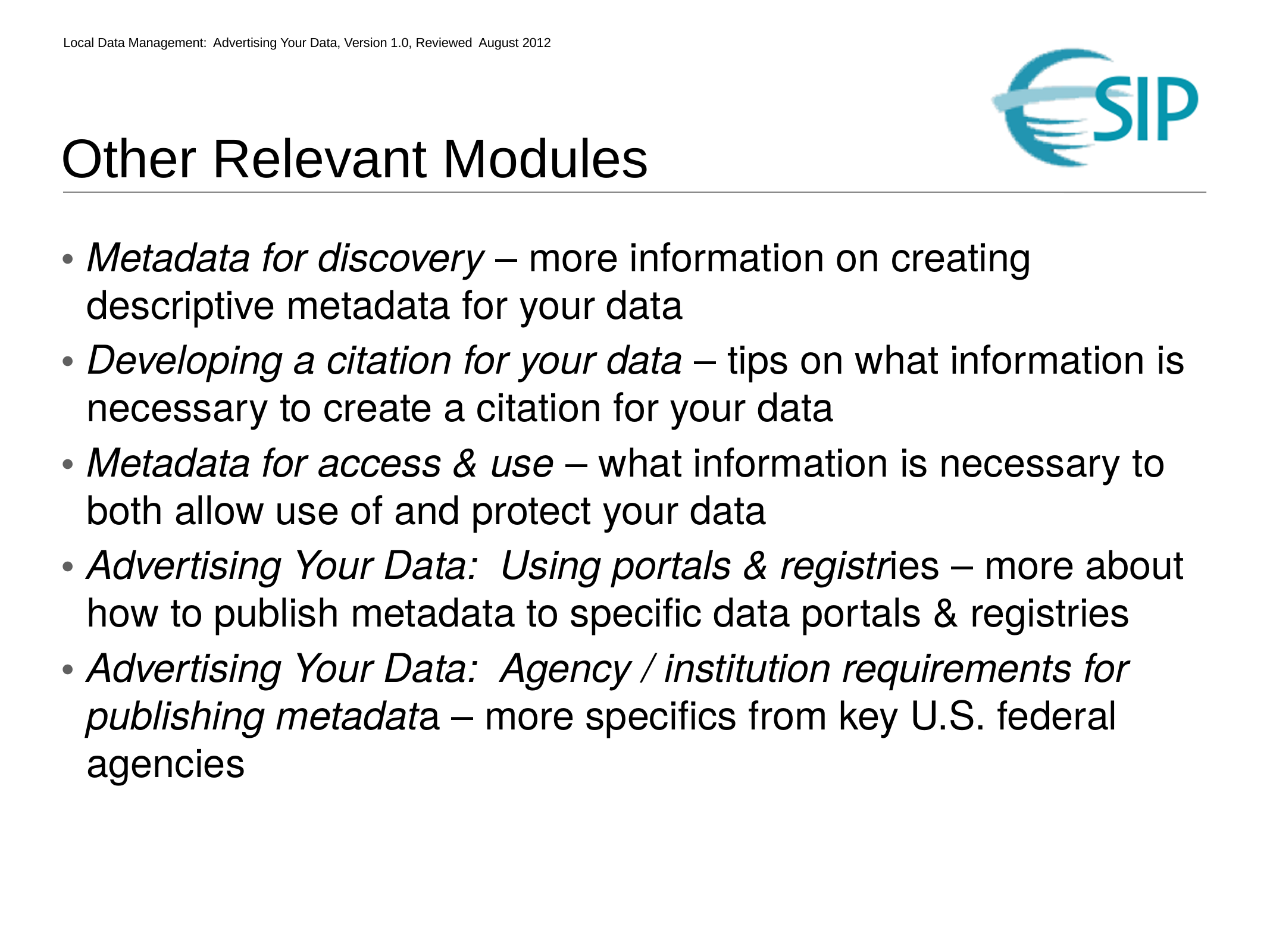

# Other Relevant Modules
Metadata for discovery – more information on creating descriptive metadata for your data
Developing a citation for your data – tips on what information is necessary to create a citation for your data
Metadata for access & use – what information is necessary to both allow use of and protect your data
Advertising Your Data:  Using portals & registries – more about how to publish metadata to specific data portals & registries
Advertising Your Data:  Agency / institution requirements for publishing metadata – more specifics from key U.S. federal agencies